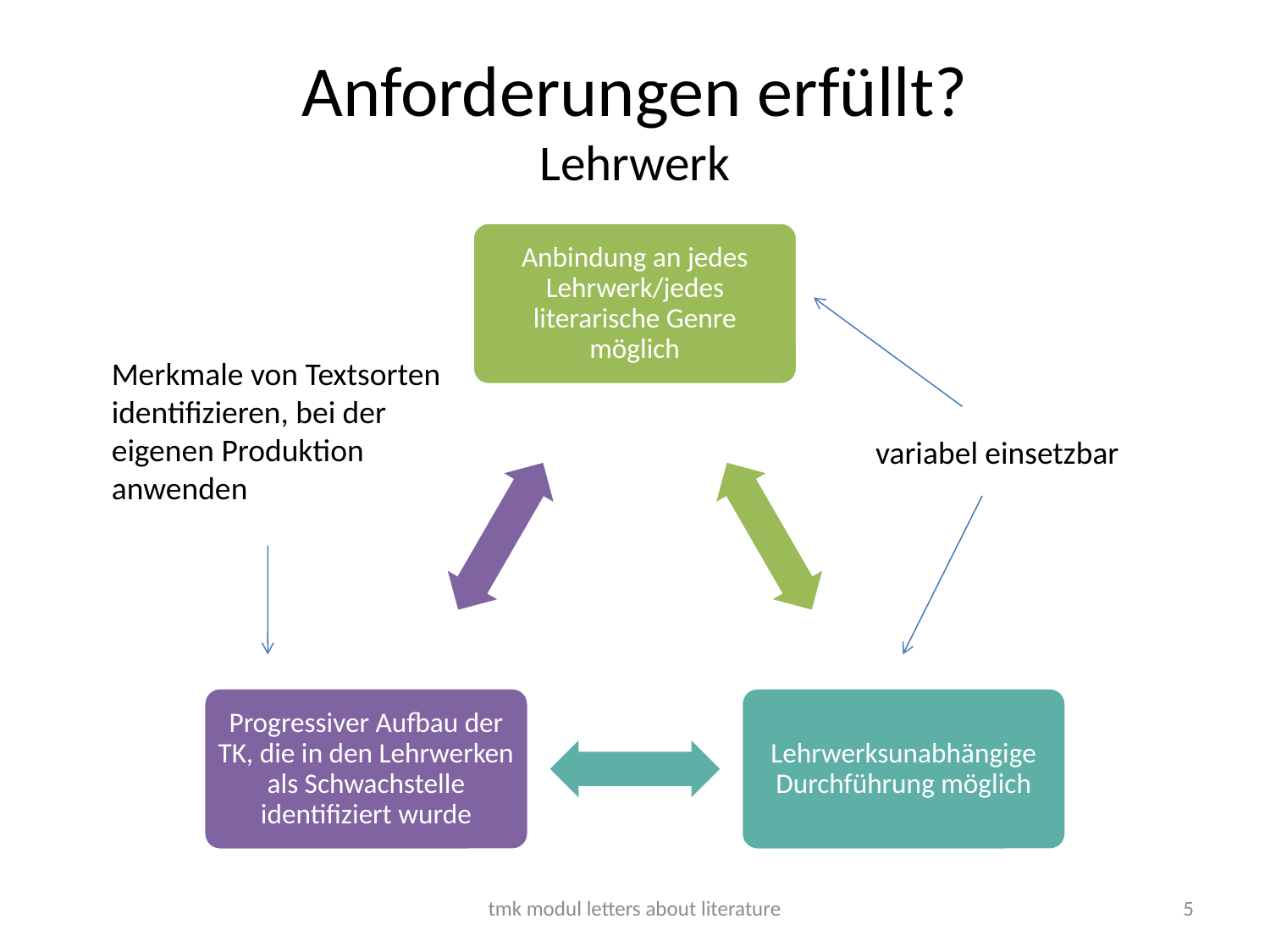

# Anforderungen erfüllt? Lehrwerk
Anbindung an jedes Lehrwerk/jedes literarische Genre möglich

Lehrwerksunabhängige Durchführung möglich

Progressiver Aufbau der TK, die in den Lehrwerken als Schwachstelle identifiziert wurde

Merkmale von Textsorten
identifizieren, bei der eigenen Produktion anwenden
variabel einsetzbar
tmk modul letters about literature
5